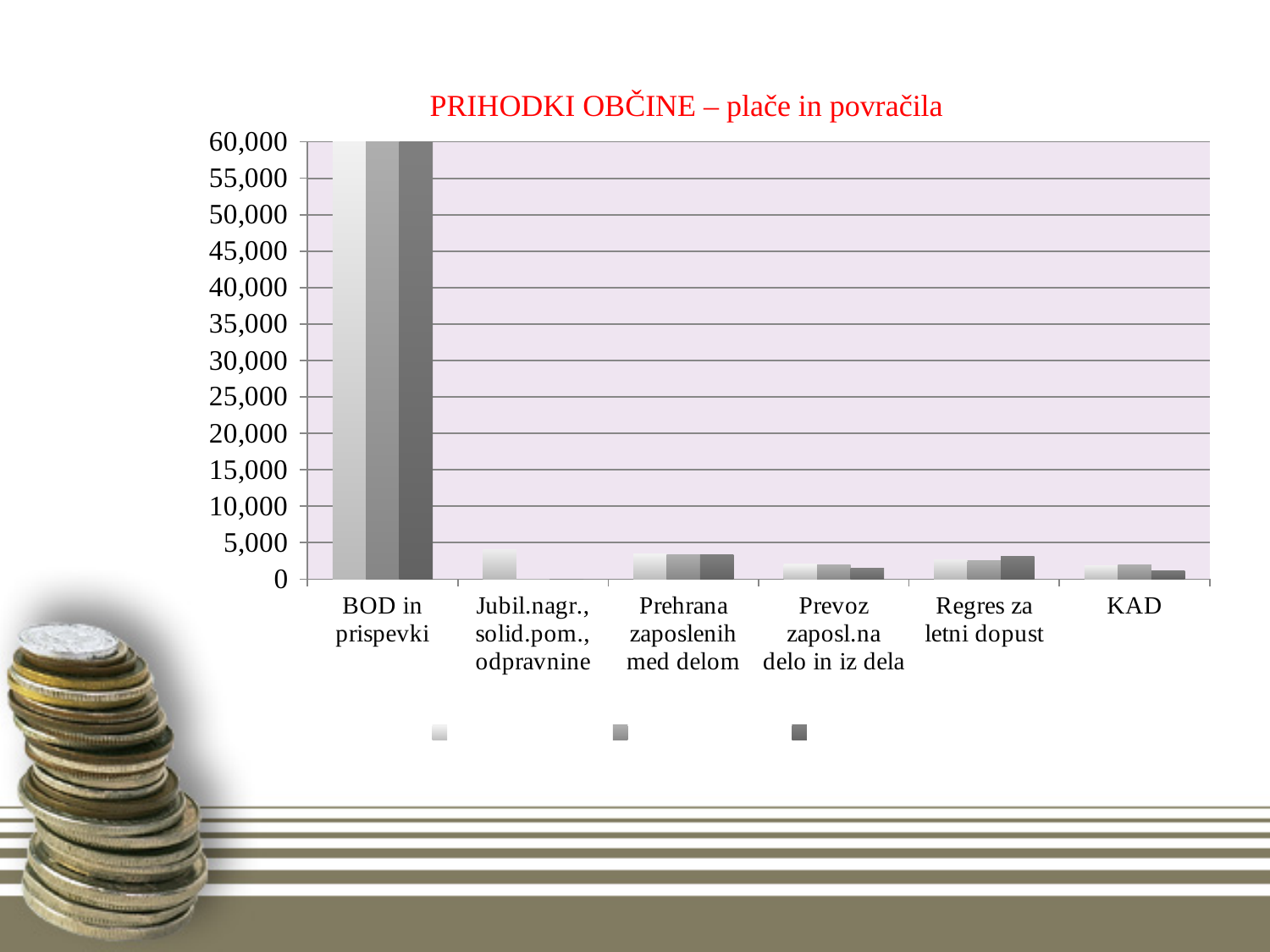

# PRIHODKI OBČINE – plače in povračila

### Chart

| Category | Leto 2012 | Plan 2013 | Leto 2013 |
|---|---|---|---|
| BOD in prispevki | 84795.0 | 83000.0 | 80537.0 |
| Jubil.nagr., solid.pom., odpravnine | 4052.0 | 0.0 | 0.0 |
| Prehrana zaposlenih med delom | 3404.0 | 3300.0 | 3326.0 |
| Prevoz zaposl.na delo in iz dela | 2037.0 | 1900.0 | 1516.0 |
| Regres za letni dopust | 2641.0 | 2500.0 | 3046.0 |
| KAD | 1820.0 | 1900.0 | 1139.0 |